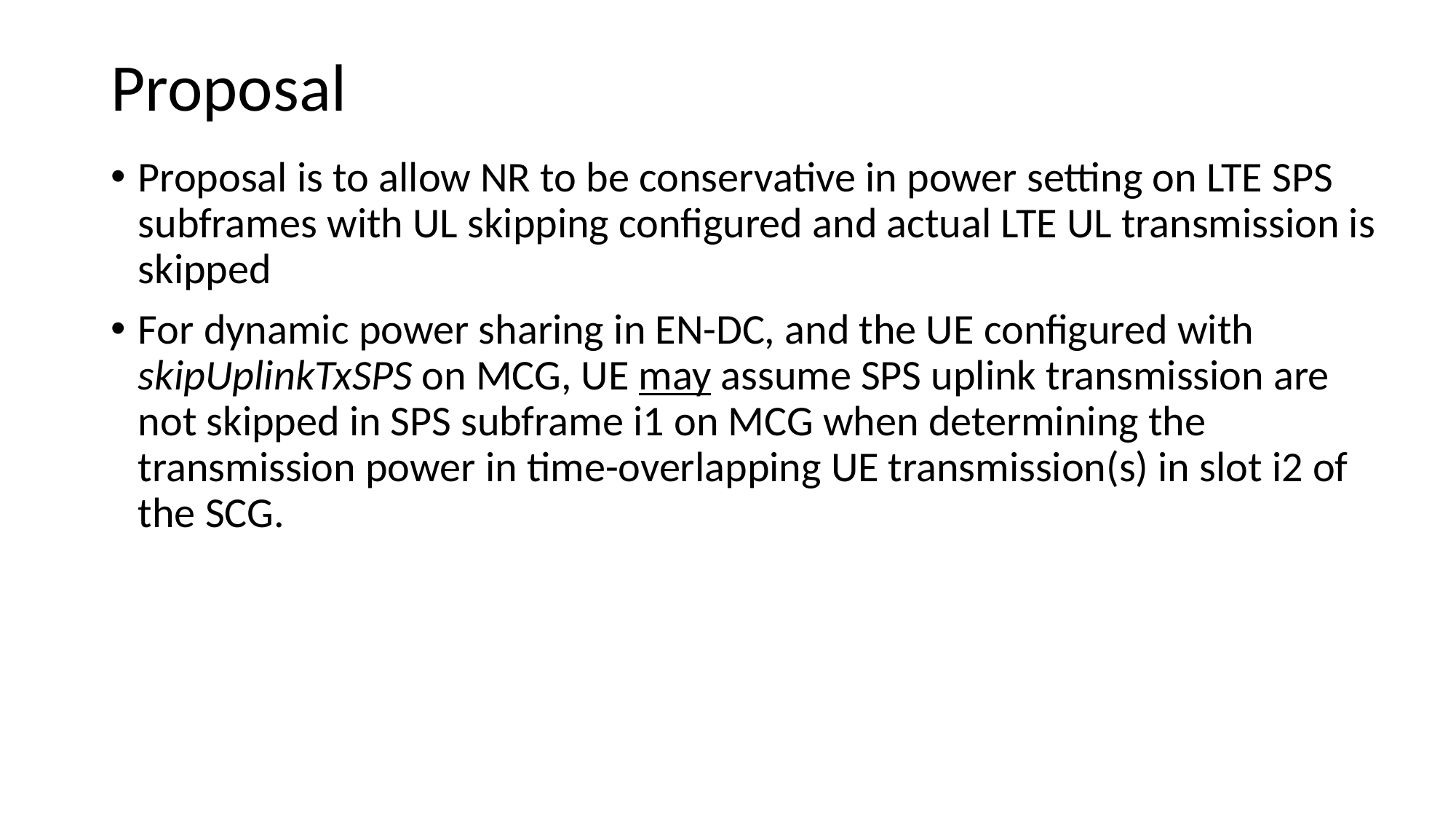

# Proposal
Proposal is to allow NR to be conservative in power setting on LTE SPS subframes with UL skipping configured and actual LTE UL transmission is skipped
For dynamic power sharing in EN-DC, and the UE configured with skipUplinkTxSPS on MCG, UE may assume SPS uplink transmission are not skipped in SPS subframe i1 on MCG when determining the transmission power in time-overlapping UE transmission(s) in slot i2 of the SCG.